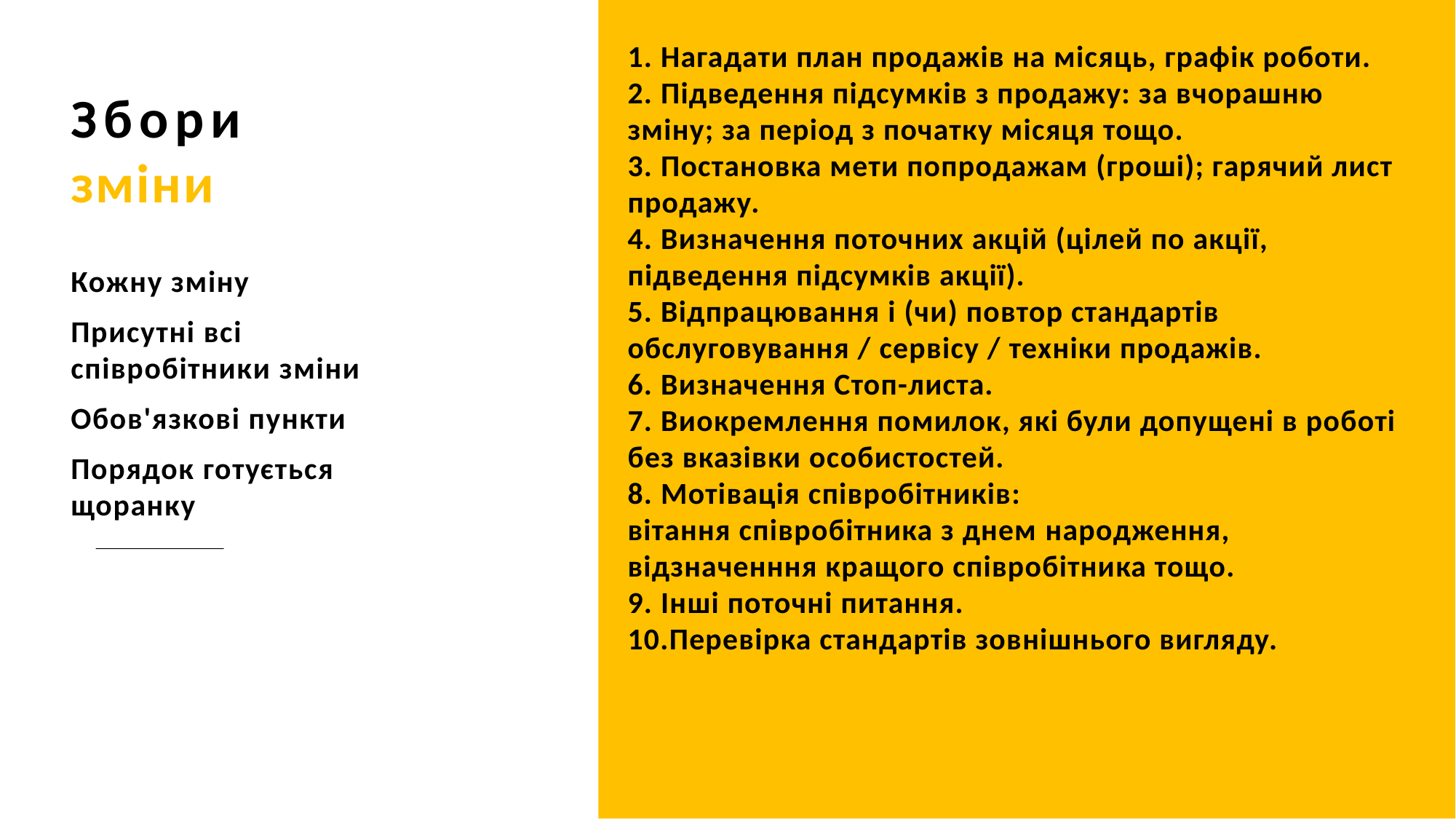

1. Нагадати план продажів на місяць, графік роботи.
2. Підведення підсумків з продажу: за вчорашню зміну; за період з початку місяця тощо.
3. Постановка мети попродажам (гроші); гарячий лист
продажу.
4. Визначення поточних акцій (цілей по акції, підведення підсумків акції).
5. Відпрацювання і (чи) повтор стандартів обслуговування / сервісу / техніки продажів.
6. Визначення Стоп-листа.
7. Виокремлення помилок, які були допущені в роботі без вказівки особистостей.
8. Мотівація співробітників:
вітання співробітника з днем ​​народження,
відзначенння кращого співробітника тощо.
9. Інші поточні питання.
10.Перевірка стандартів зовнішнього вигляду.
Збори  зміни
Кожну зміну
Присутні всі співробітники зміни
Обов'язкові пункти
Порядок готується щоранку